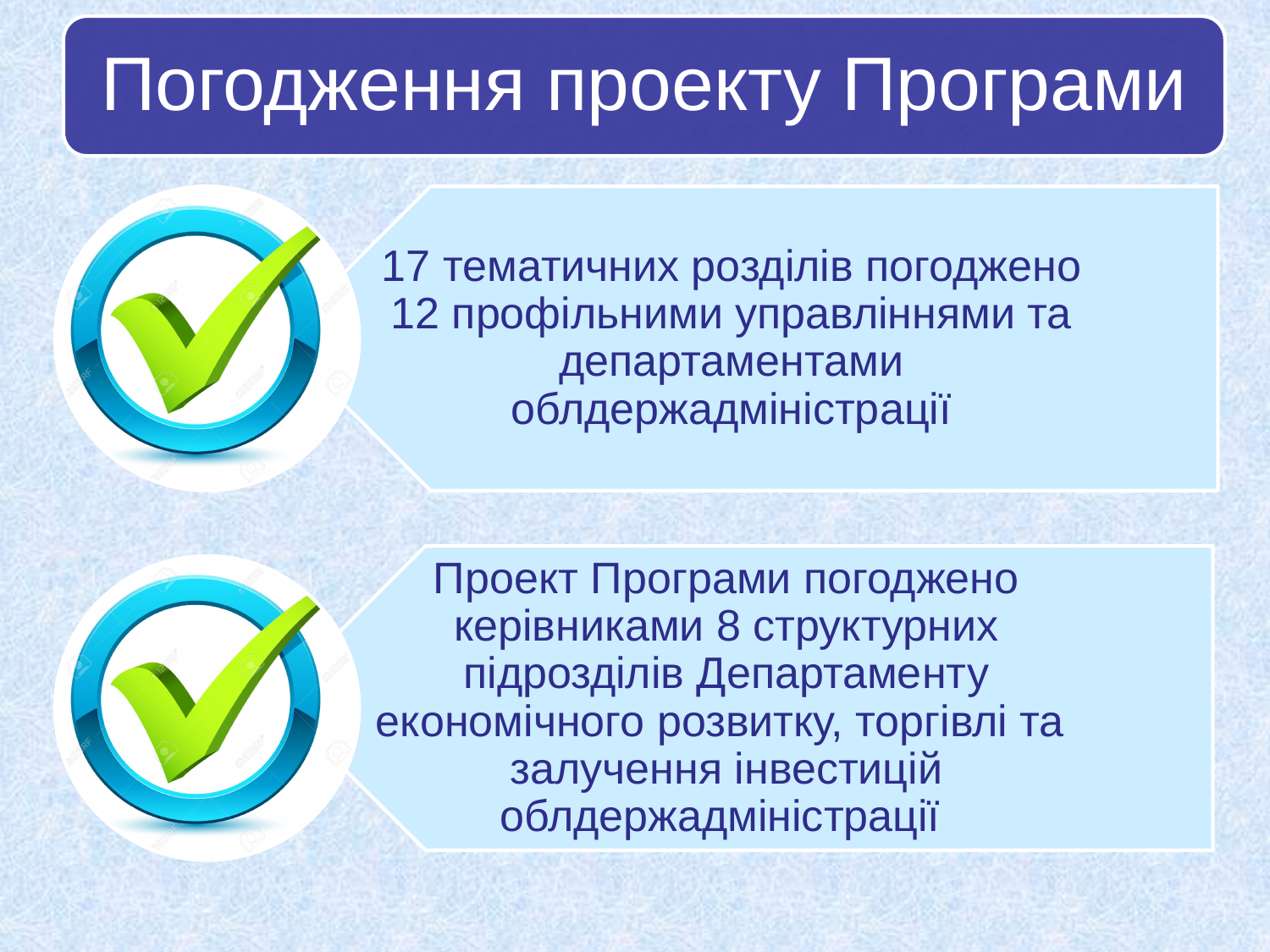

Погодження проекту Програми
17 тематичних розділів погоджено 12 профільними управліннями та департаментами облдержадміністрації
Проект Програми погоджено керівниками 8 структурних підрозділів Департаменту економічного розвитку, торгівлі та  залучення інвестицій облдержадміністрації